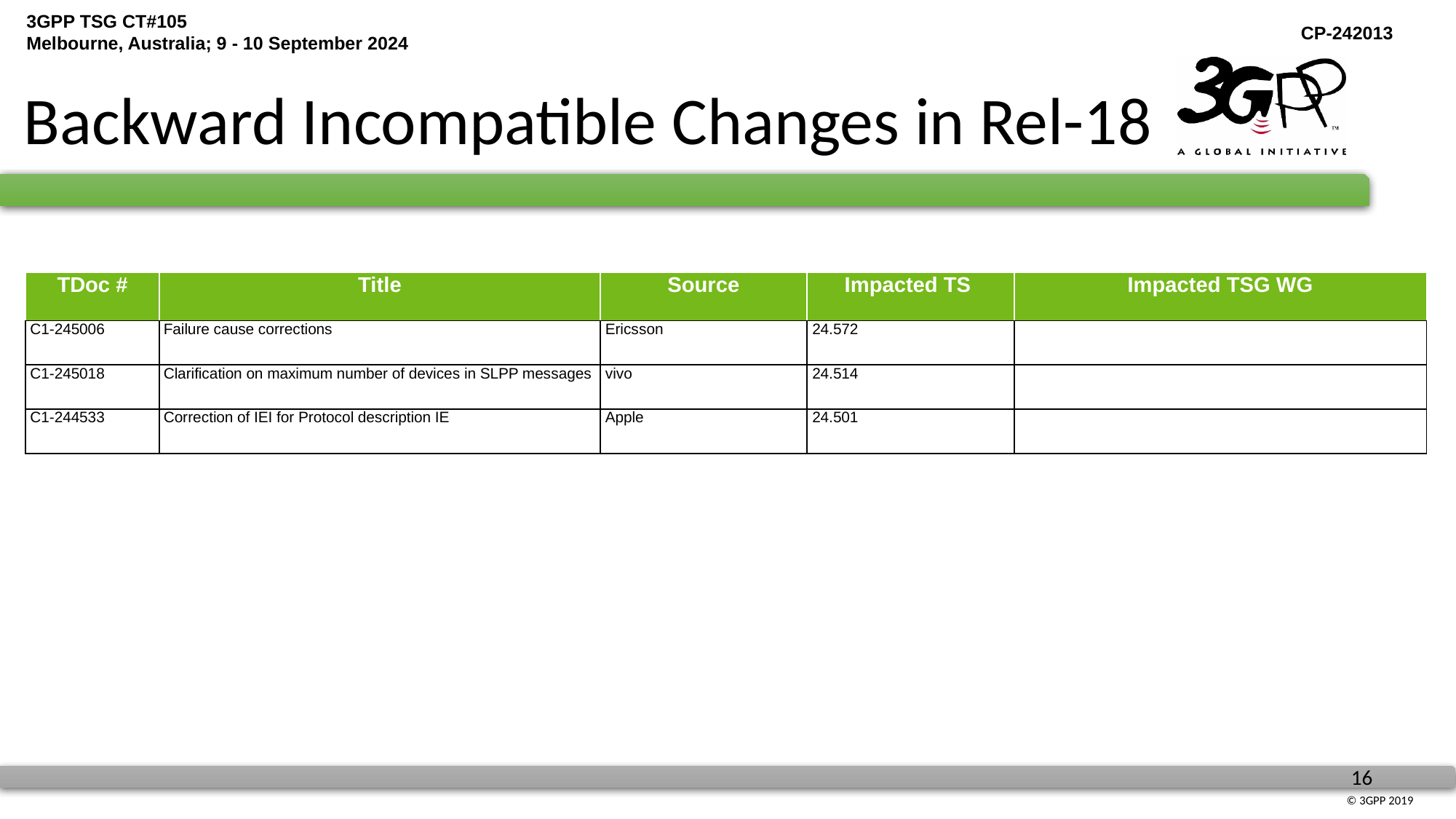

# Backward Incompatible Changes in Rel-18
| TDoc # | Title | Source | Impacted TS | Impacted TSG WG |
| --- | --- | --- | --- | --- |
| C1-245006 | Failure cause corrections | Ericsson | 24.572 |  |
| C1-245018 | Clarification on maximum number of devices in SLPP messages | vivo | 24.514 |  |
| C1-244533 | Correction of IEI for Protocol description IE | Apple | 24.501 |  |